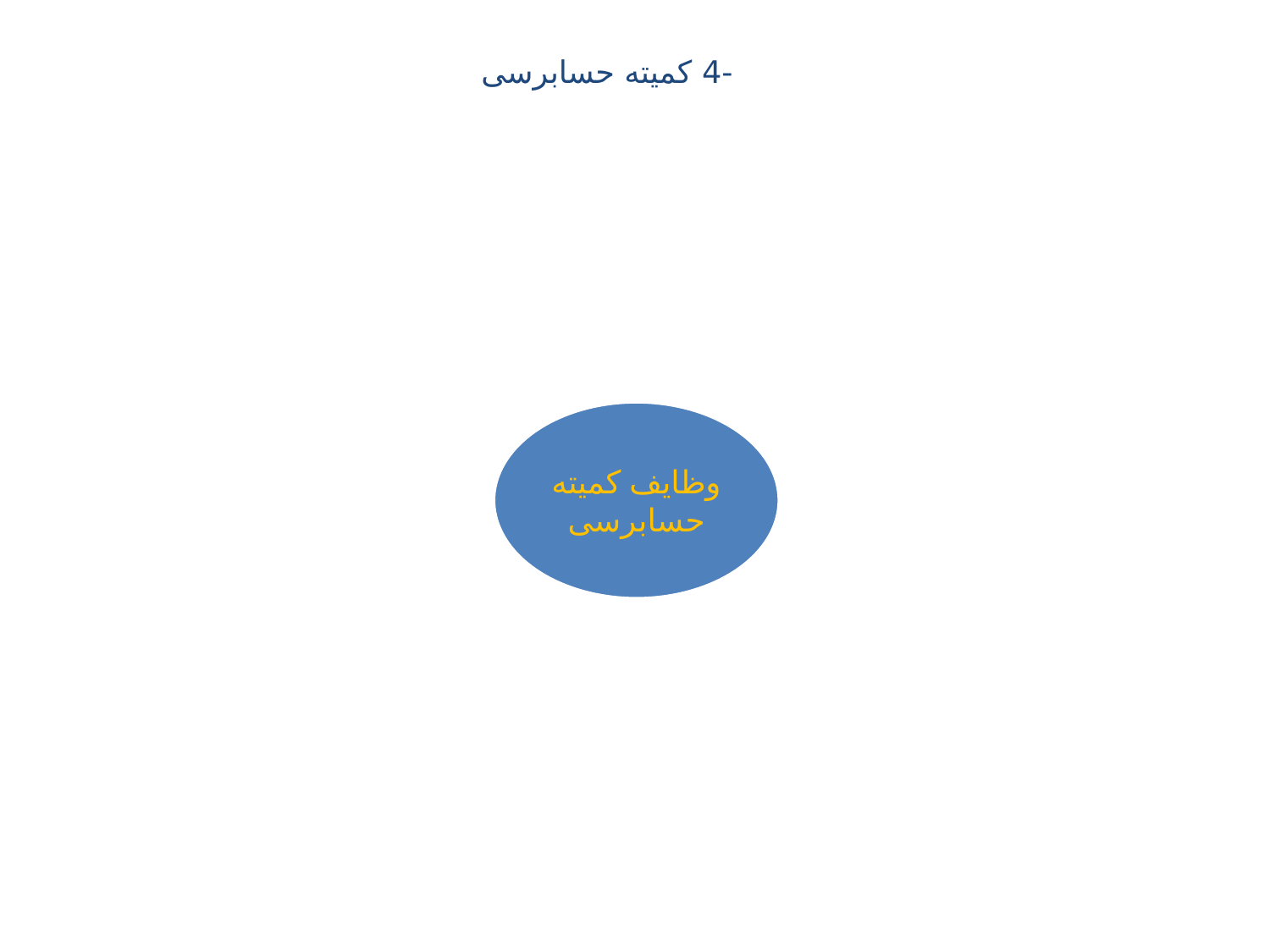

# -4 کمیته حسابرسی
وظایف کمیته حسابرسی